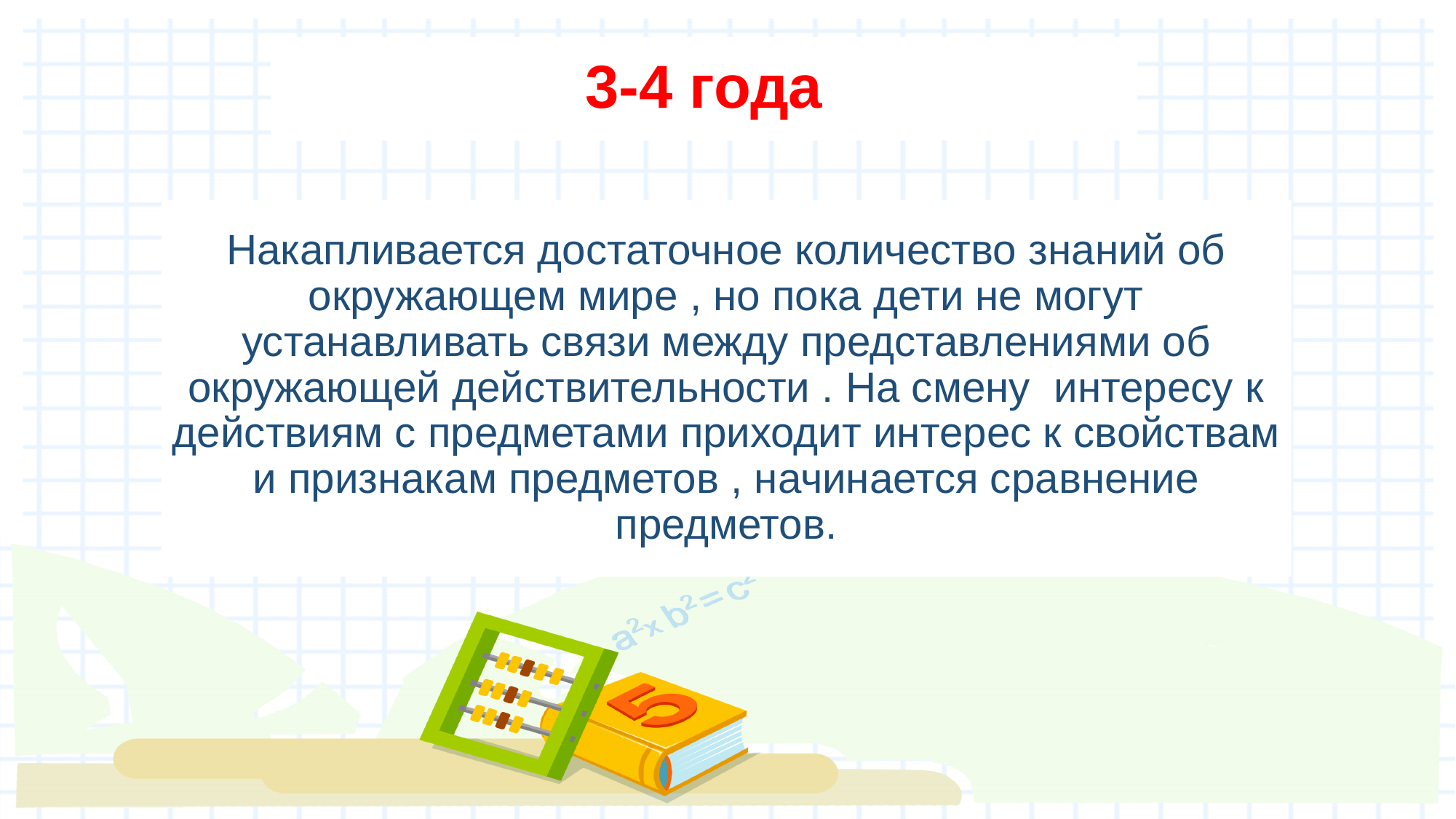

3-4 года
# Накапливается достаточное количество знаний об окружающем мире , но пока дети не могут устанавливать связи между представлениями об окружающей действительности . На смену  интересу к действиям с предметами приходит интерес к свойствам и признакам предметов , начинается сравнение предметов.